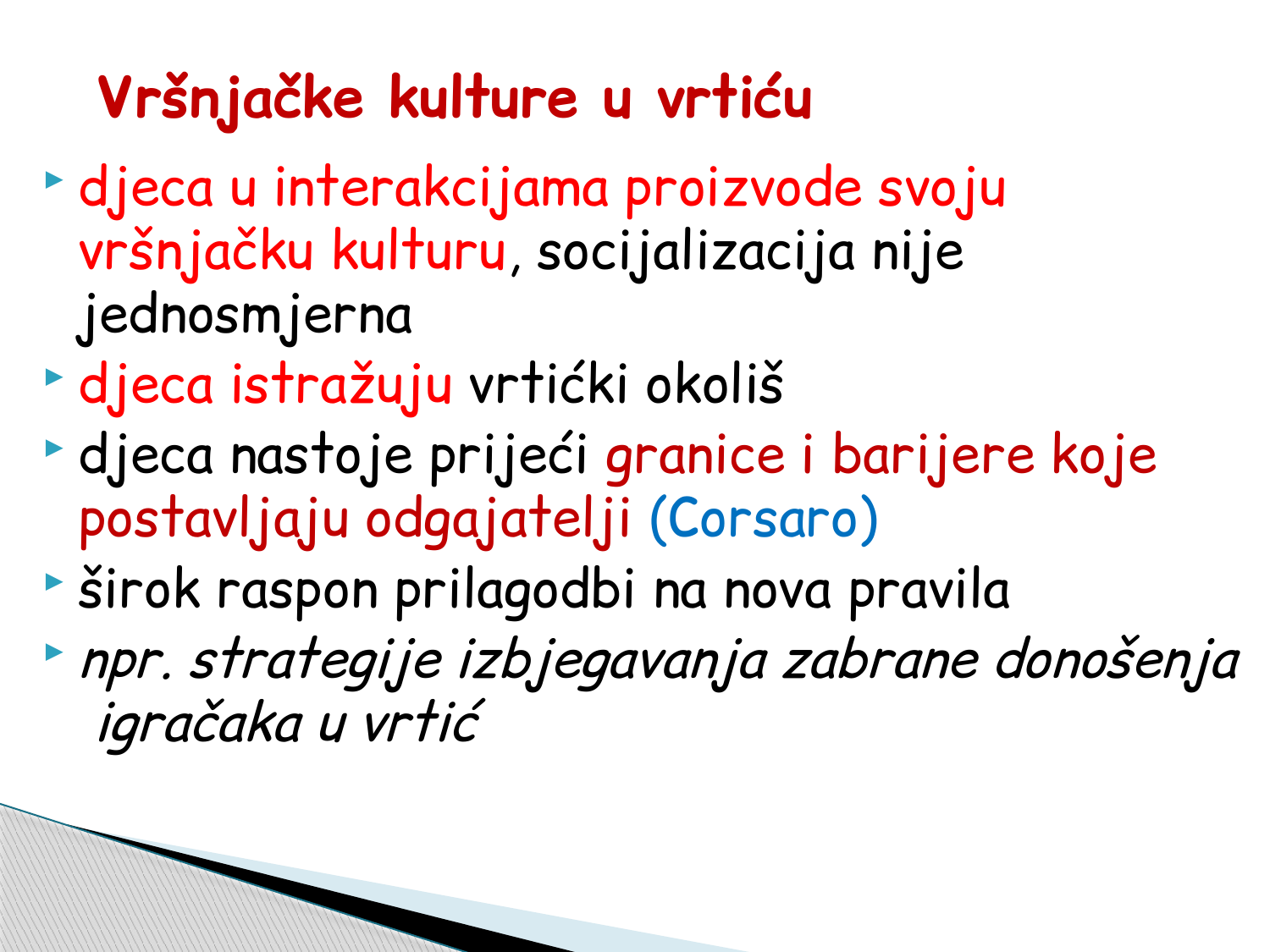

# Vršnjačke kulture u vrtiću
djeca u interakcijama proizvode svoju vršnjačku kulturu, socijalizacija nije jednosmjerna
djeca istražuju vrtićki okoliš
djeca nastoje prijeći granice i barijere koje postavljaju odgajatelji (Corsaro)
širok raspon prilagodbi na nova pravila
npr. strategije izbjegavanja zabrane donošenja  igračaka u vrtić